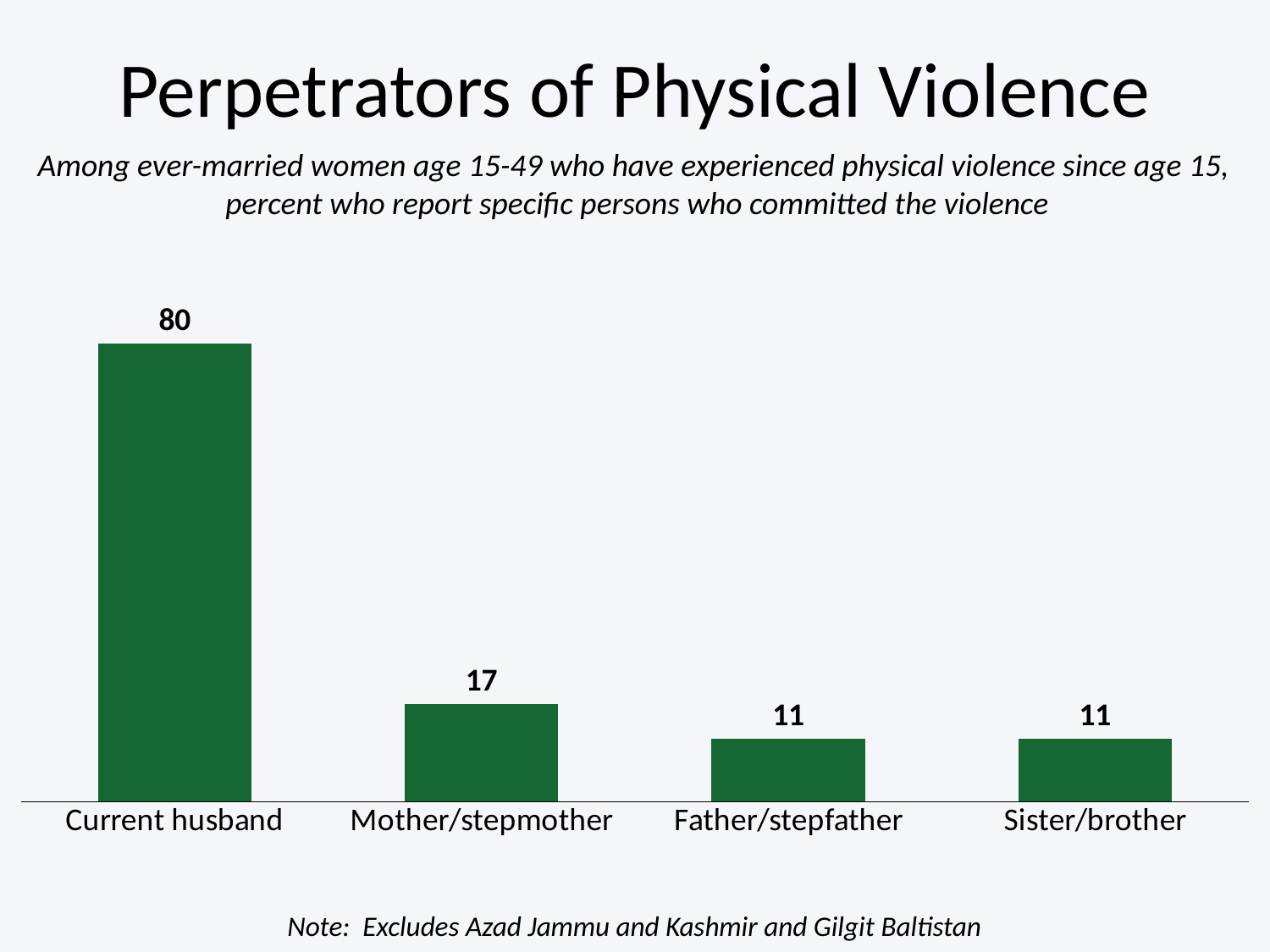

# Perpetrators of Physical Violence
Among ever-married women age 15-49 who have experienced physical violence since age 15,
percent who report specific persons who committed the violence

### Chart

| Category | Series 1 |
|---|---|
| Current husband | 80.0 |
| Mother/stepmother | 17.0 |
| Father/stepfather | 11.0 |
| Sister/brother | 11.0 |
Note:  Excludes Azad Jammu and Kashmir and Gilgit Baltistan